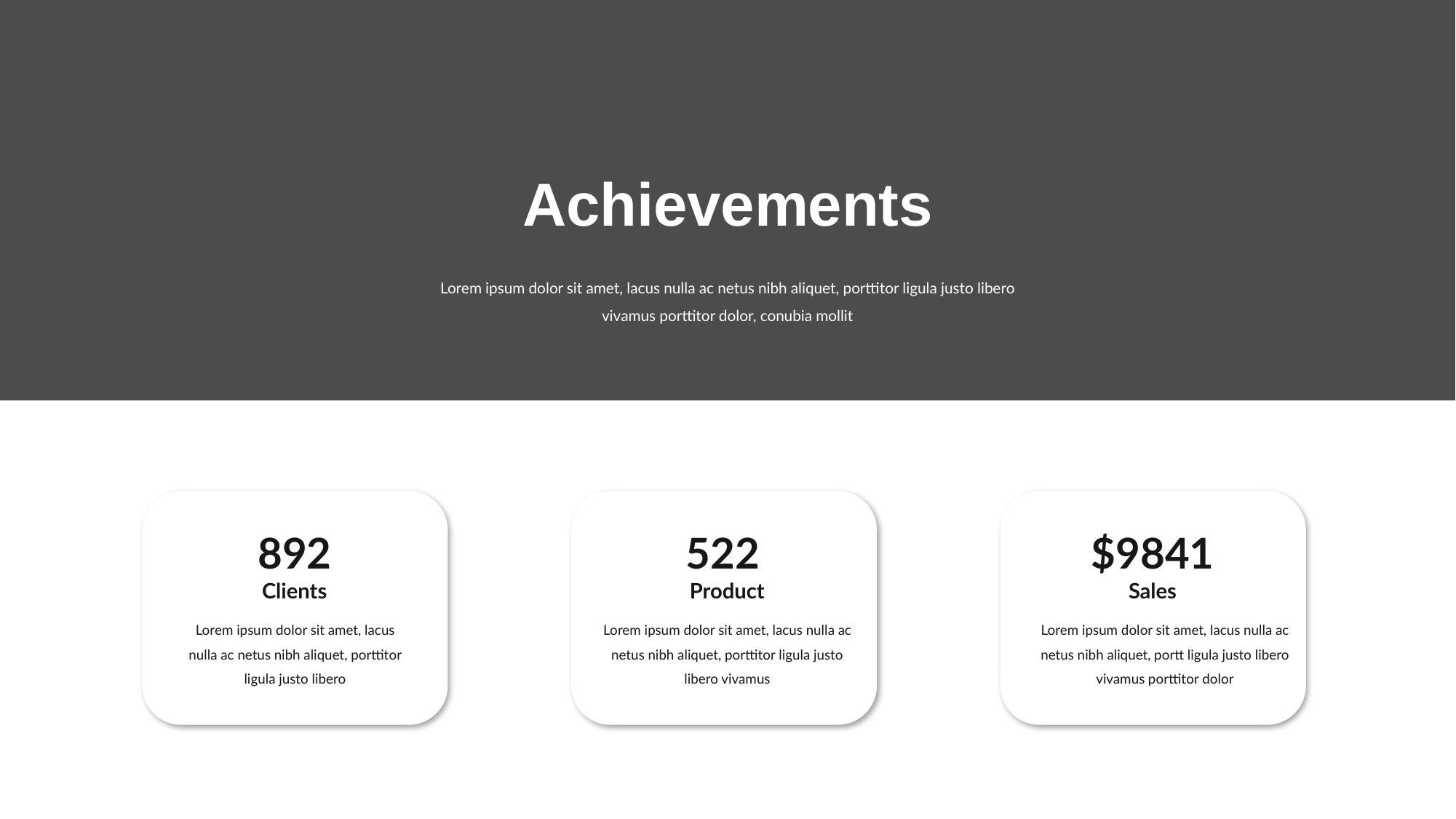

Achievements
Lorem ipsum dolor sit amet, lacus nulla ac netus nibh aliquet, porttitor ligula justo libero vivamus porttitor dolor, conubia mollit

892
Clients
Lorem ipsum dolor sit amet, lacus nulla ac netus nibh aliquet, porttitor ligula justo libero

522
Product
Lorem ipsum dolor sit amet, lacus nulla ac netus nibh aliquet, porttitor ligula justo libero vivamus

$9841
Sales
Lorem ipsum dolor sit amet, lacus nulla ac netus nibh aliquet, portt ligula justo libero vivamus porttitor dolor